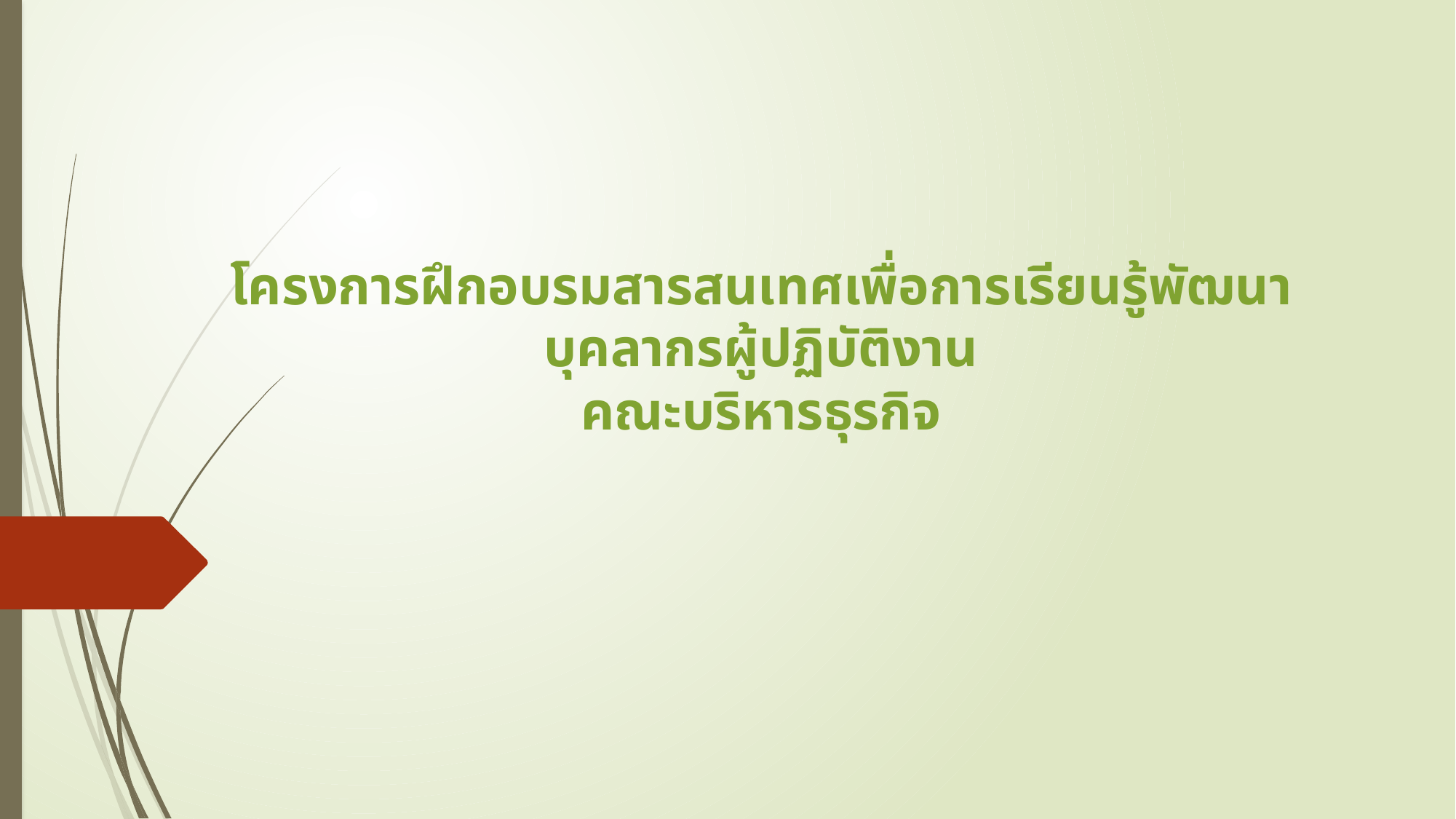

# โครงการฝึกอบรมสารสนเทศเพื่อการเรียนรู้พัฒนาบุคลากรผู้ปฏิบัติงาน คณะบริหารธุรกิจ